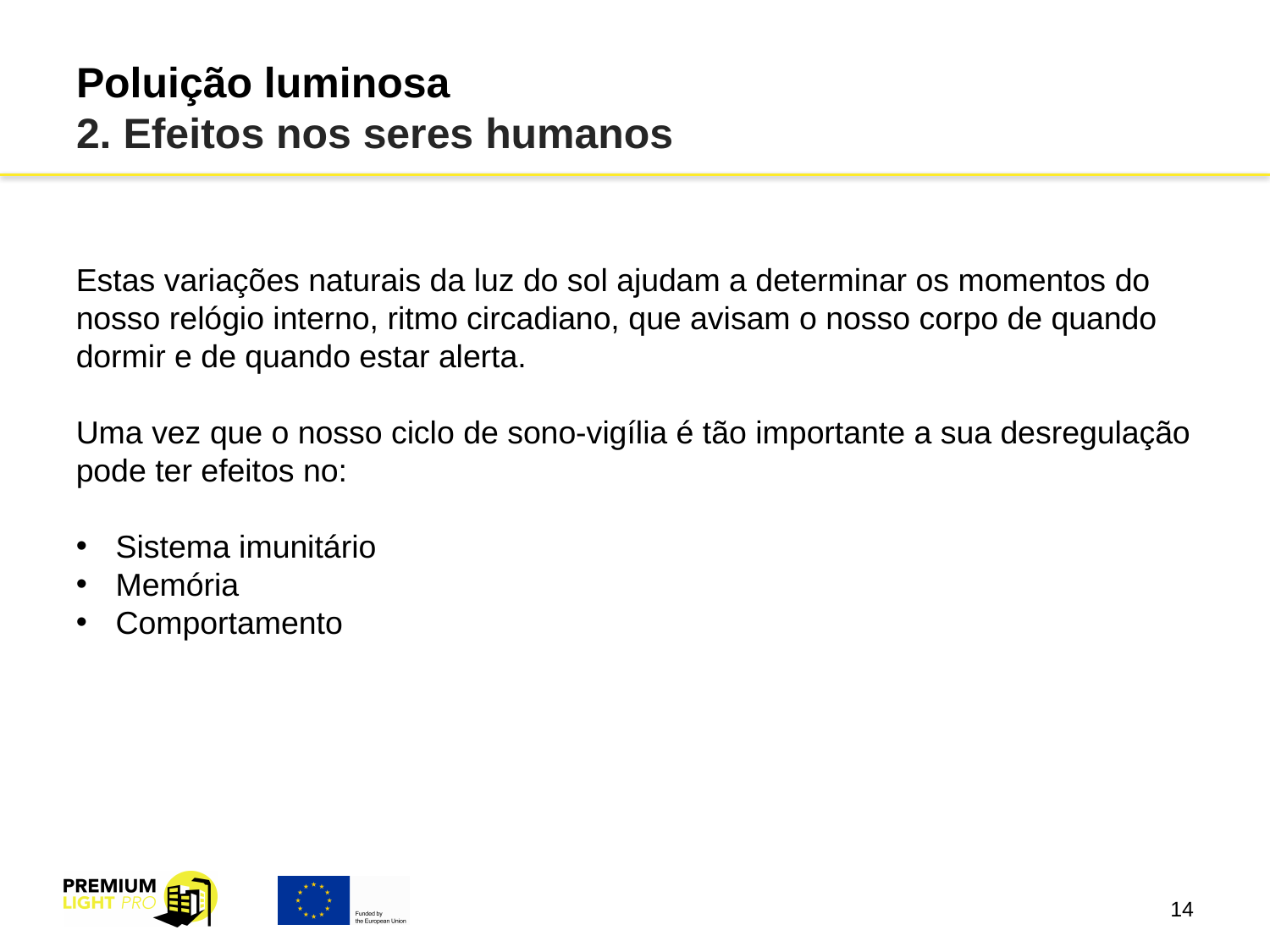

# Poluição luminosa 2. Efeitos nos seres humanos
Estas variações naturais da luz do sol ajudam a determinar os momentos do nosso relógio interno, ritmo circadiano, que avisam o nosso corpo de quando dormir e de quando estar alerta.

Uma vez que o nosso ciclo de sono-vigília é tão importante a sua desregulação pode ter efeitos no:

Sistema imunitário
Memória
Comportamento